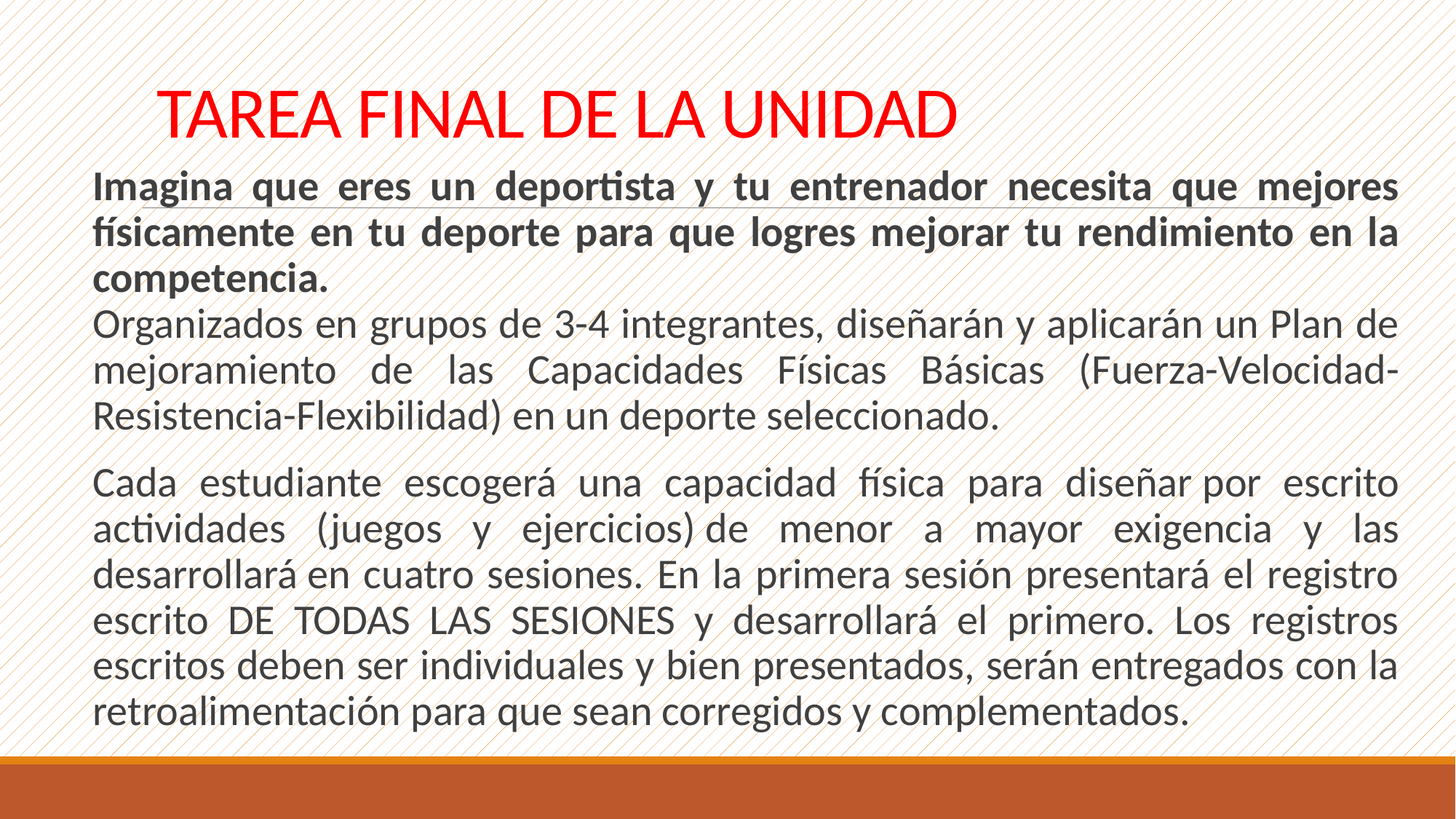

# TAREA FINAL DE LA UNIDAD
Imagina que eres un deportista y tu entrenador necesita que mejores físicamente en tu deporte para que logres mejorar tu rendimiento en la competencia.
Organizados en grupos de 3-4 integrantes, diseñarán y aplicarán un Plan de mejoramiento de las Capacidades Físicas Básicas (Fuerza-Velocidad-Resistencia-Flexibilidad) en un deporte seleccionado.
Cada estudiante escogerá una capacidad física para diseñar por escrito actividades (juegos y ejercicios) de menor a mayor exigencia y las desarrollará en cuatro sesiones. En la primera sesión presentará el registro escrito DE TODAS LAS SESIONES y desarrollará el primero. Los registros escritos deben ser individuales y bien presentados, serán entregados con la retroalimentación para que sean corregidos y complementados.